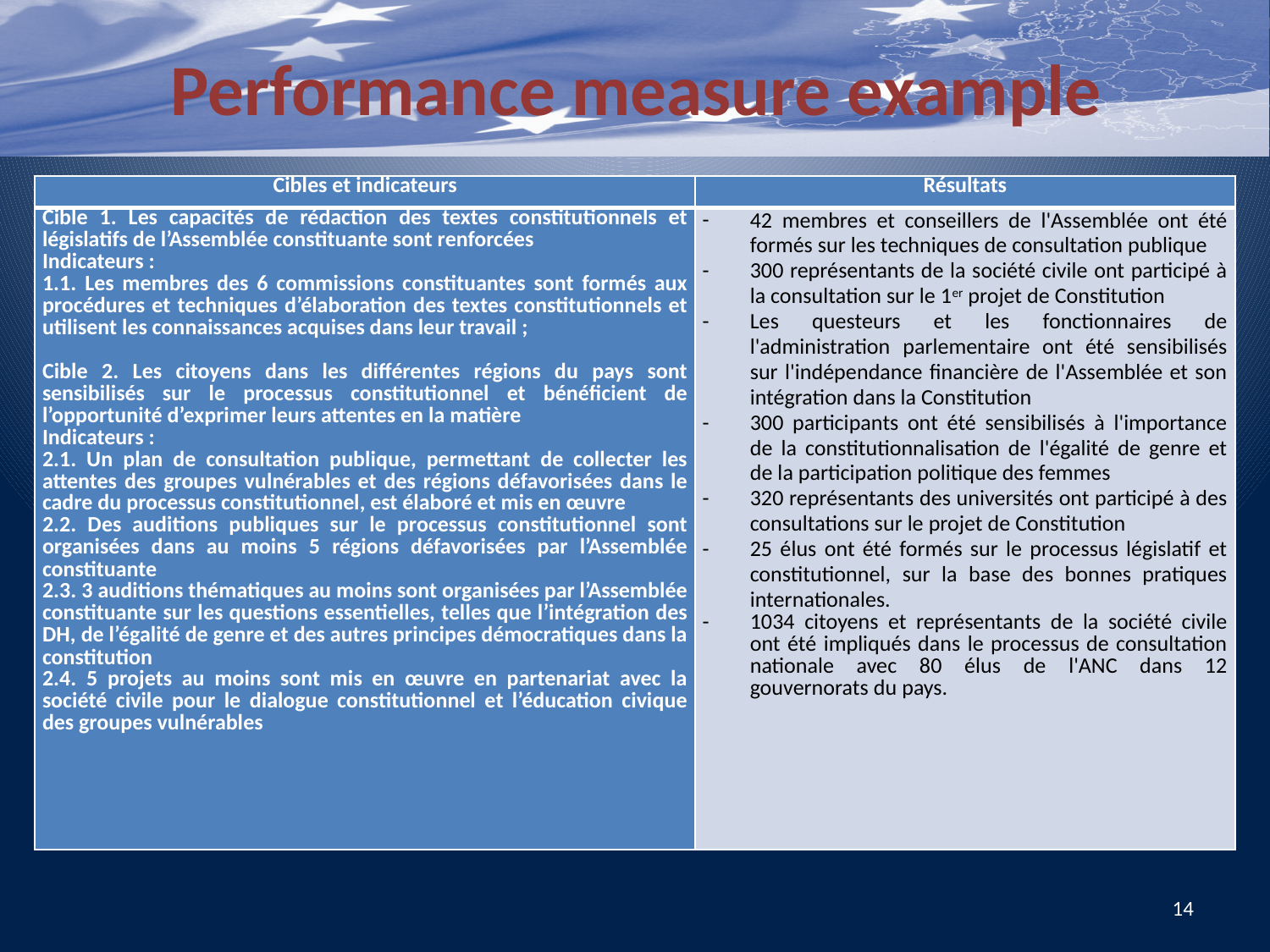

# Performance measure example
| Cibles et indicateurs | Résultats |
| --- | --- |
| Cible 1. Les capacités de rédaction des textes constitutionnels et législatifs de l’Assemblée constituante sont renforcées Indicateurs : 1.1. Les membres des 6 commissions constituantes sont formés aux procédures et techniques d’élaboration des textes constitutionnels et utilisent les connaissances acquises dans leur travail ; Cible 2. Les citoyens dans les différentes régions du pays sont sensibilisés sur le processus constitutionnel et bénéficient de l’opportunité d’exprimer leurs attentes en la matière Indicateurs : 2.1. Un plan de consultation publique, permettant de collecter les attentes des groupes vulnérables et des régions défavorisées dans le cadre du processus constitutionnel, est élaboré et mis en œuvre 2.2. Des auditions publiques sur le processus constitutionnel sont organisées dans au moins 5 régions défavorisées par l’Assemblée constituante 2.3. 3 auditions thématiques au moins sont organisées par l’Assemblée constituante sur les questions essentielles, telles que l’intégration des DH, de l’égalité de genre et des autres principes démocratiques dans la constitution 2.4. 5 projets au moins sont mis en œuvre en partenariat avec la société civile pour le dialogue constitutionnel et l’éducation civique des groupes vulnérables | 42 membres et conseillers de l'Assemblée ont été formés sur les techniques de consultation publique 300 représentants de la société civile ont participé à la consultation sur le 1er projet de Constitution Les questeurs et les fonctionnaires de l'administration parlementaire ont été sensibilisés sur l'indépendance financière de l'Assemblée et son intégration dans la Constitution 300 participants ont été sensibilisés à l'importance de la constitutionnalisation de l'égalité de genre et de la participation politique des femmes 320 représentants des universités ont participé à des consultations sur le projet de Constitution 25 élus ont été formés sur le processus législatif et constitutionnel, sur la base des bonnes pratiques internationales. 1034 citoyens et représentants de la société civile ont été impliqués dans le processus de consultation nationale avec 80 élus de l'ANC dans 12 gouvernorats du pays. |
14